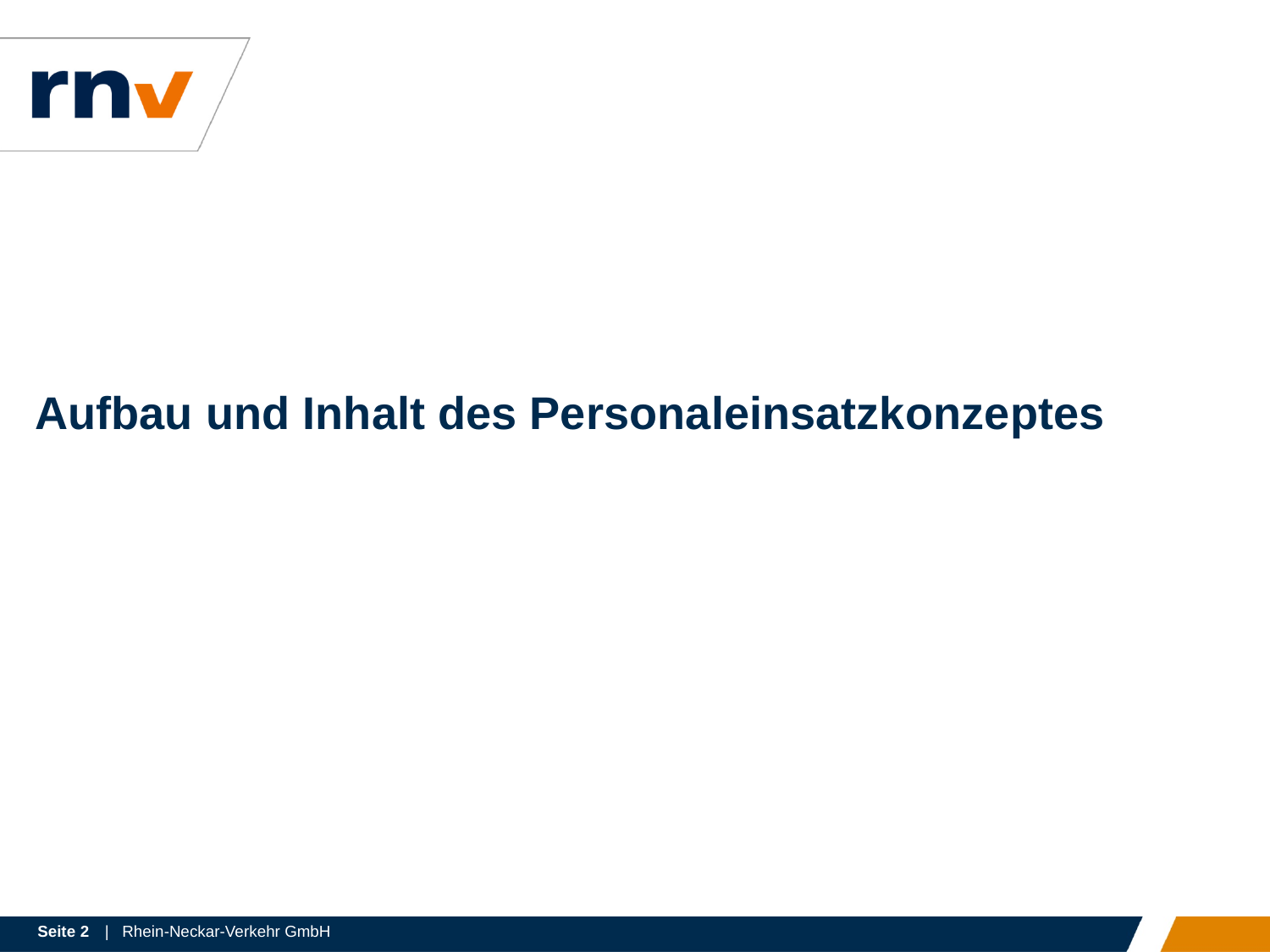

# Aufbau und Inhalt des Personaleinsatzkonzeptes

Seite 2
|   Rhein-Neckar-Verkehr GmbH